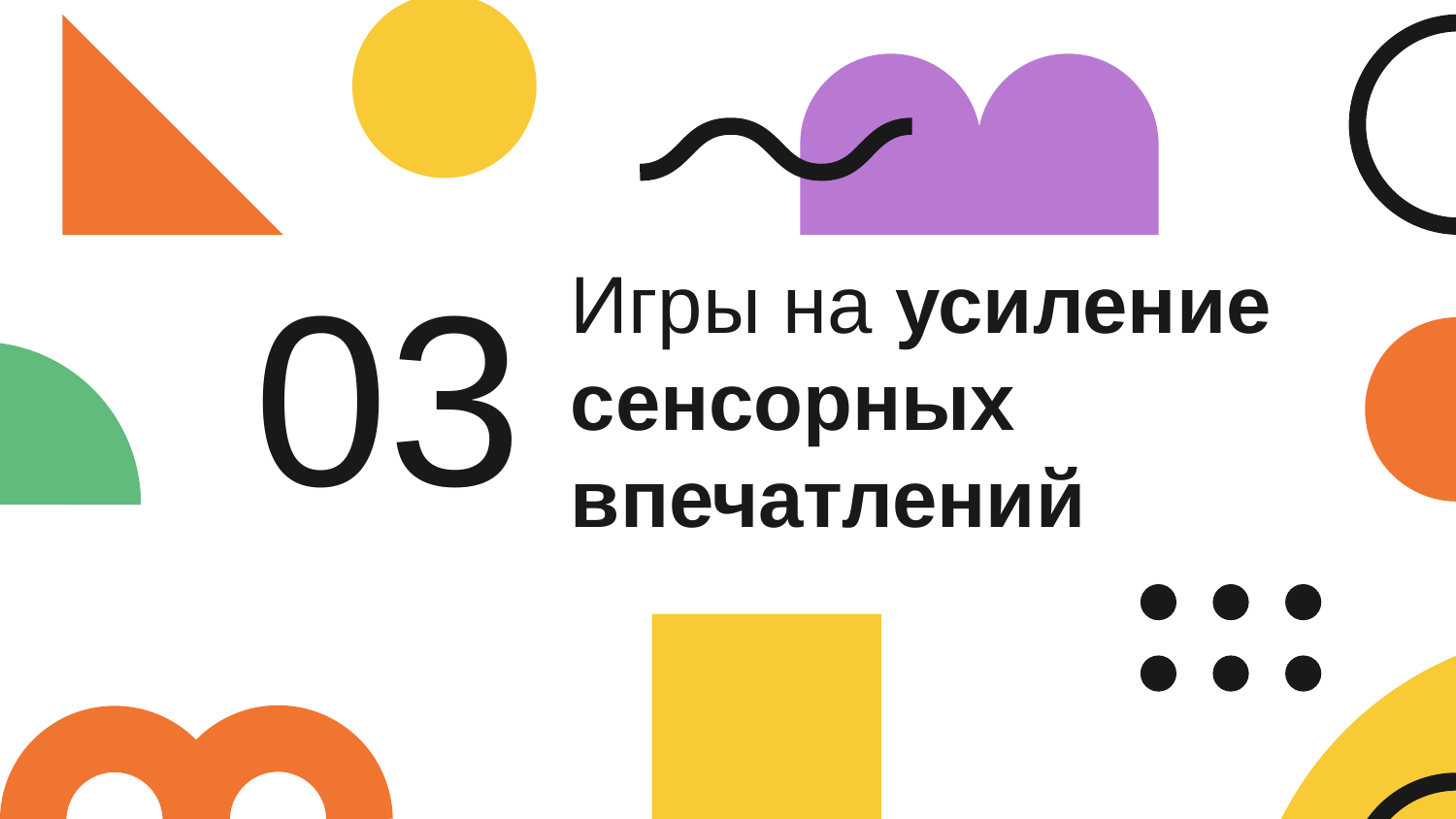

03
# Игры на усиление сенсорных впечатлений